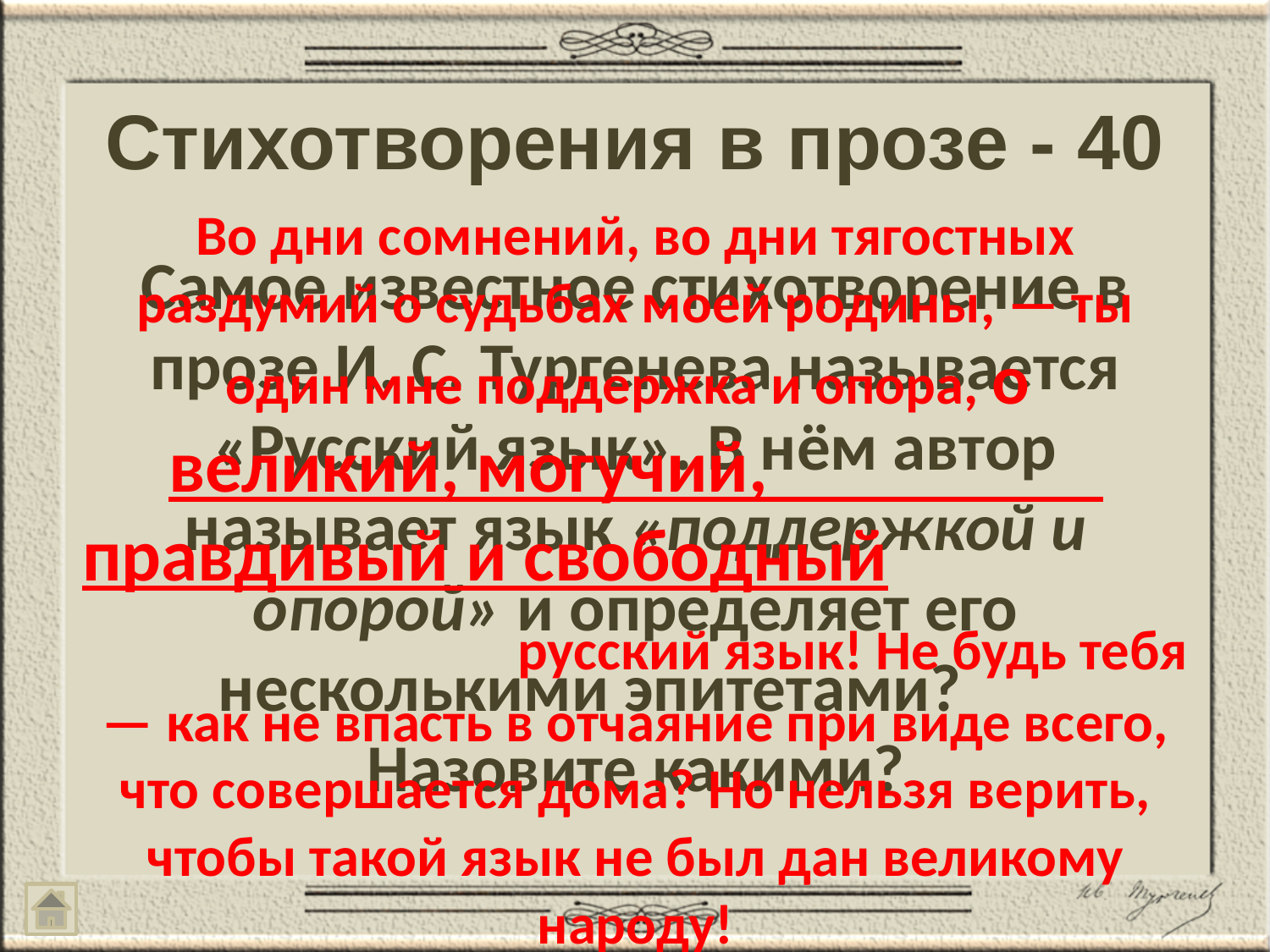

Стихотворения в прозе - 40
Во дни сомнений, во дни тягостных раздумий о судьбах моей родины, — ты один мне поддержка и опора, о  великий, могучий,                     правдивый и свободный                                             русский язык! Не будь тебя — как не впасть в отчаяние при виде всего, что совершается дома? Но нельзя верить, чтобы такой язык не был дан великому народу!

Самое известное стихотворение в прозе И. С. Тургенева называется «Русский язык». В нём автор называет язык «поддержкой и опорой» и определяет его несколькими эпитетами?       Назовите какими?